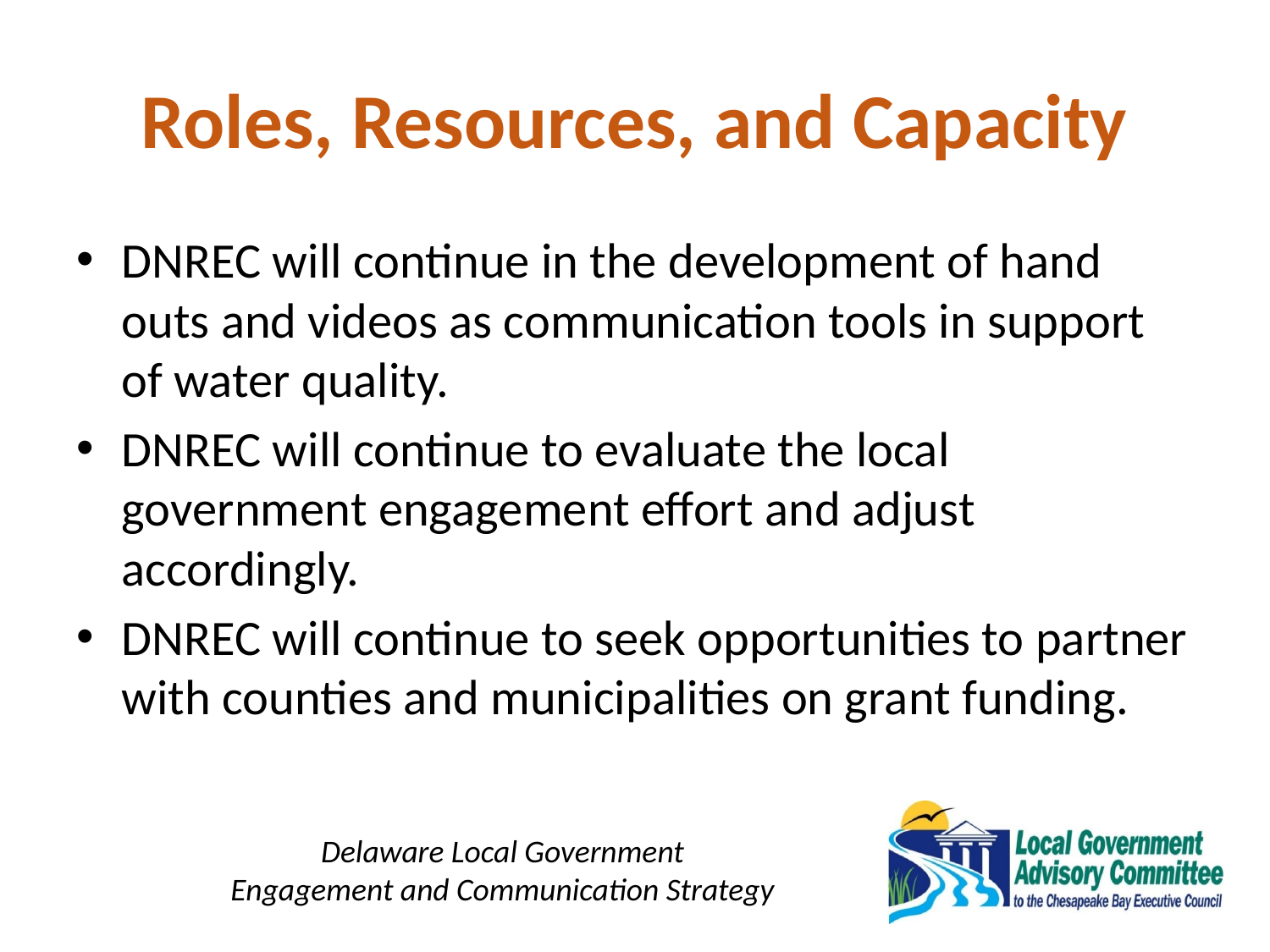

# Roles, Resources, and Capacity
DNREC will continue in the development of hand outs and videos as communication tools in support of water quality.
DNREC will continue to evaluate the local government engagement effort and adjust accordingly.
DNREC will continue to seek opportunities to partner with counties and municipalities on grant funding.

Delaware Local Government
Engagement and Communication Strategy